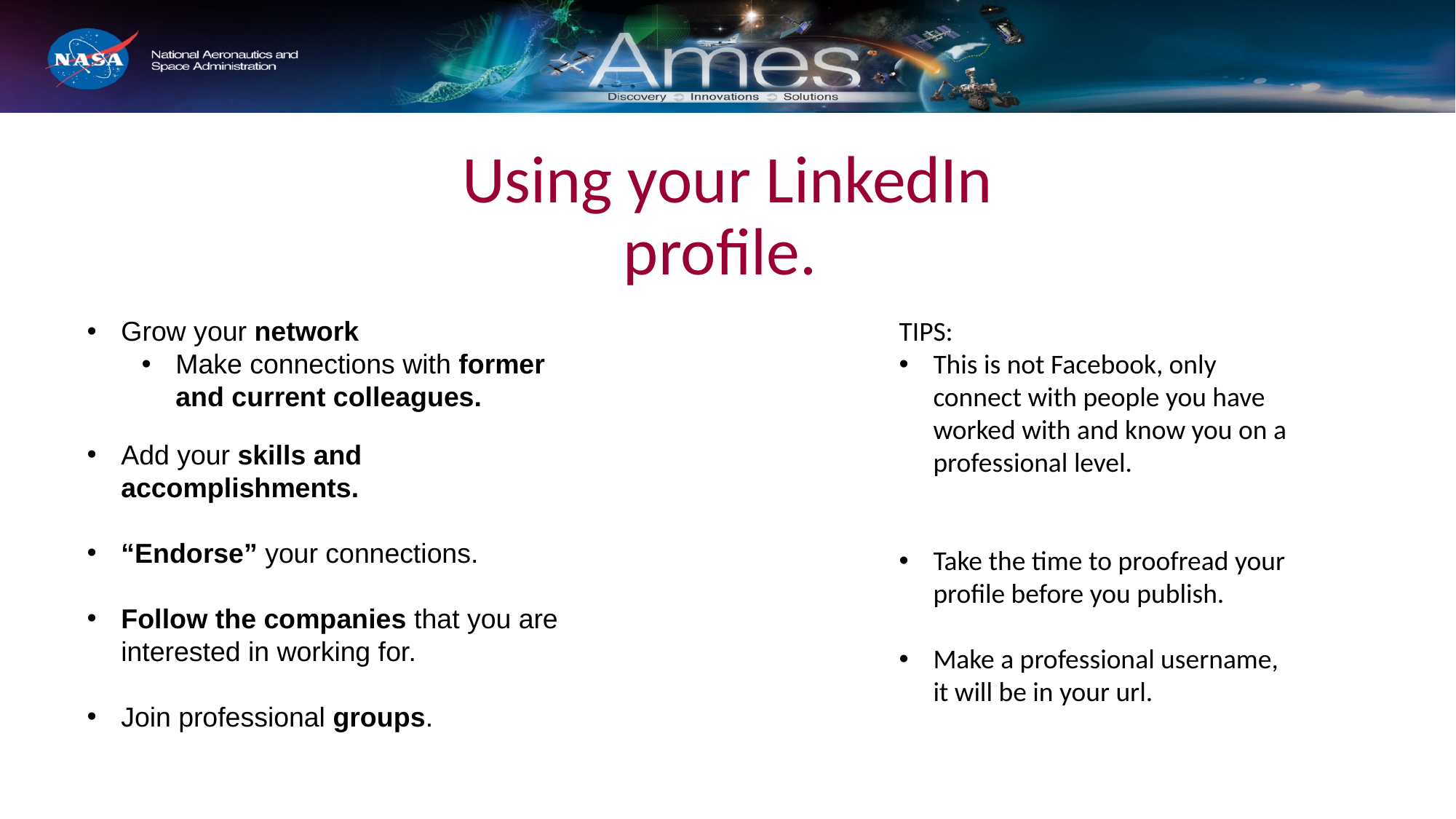

# Using your LinkedIn profile.
Grow your network
Make connections with former and current colleagues.
TIPS:
This is not Facebook, only connect with people you have worked with and know you on a professional level.

Take the time to proofread your profile before you publish.

Make a professional username, it will be in your url.

Add your skills and accomplishments.

“Endorse” your connections.

Follow the companies that you are interested in working for.

Join professional groups.